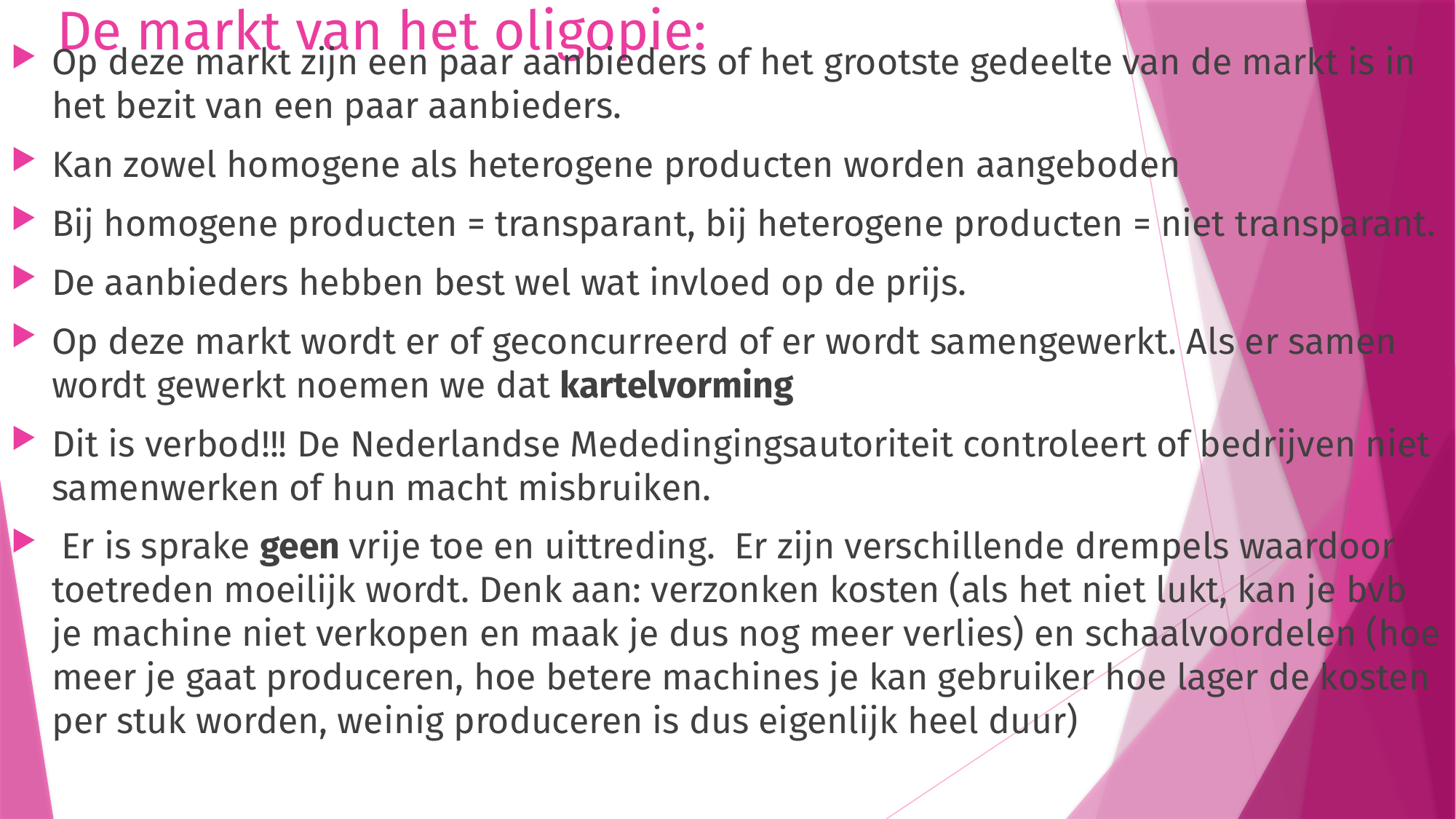

# De markt van het oligopie:
Op deze markt zijn een paar aanbieders of het grootste gedeelte van de markt is in het bezit van een paar aanbieders.
Kan zowel homogene als heterogene producten worden aangeboden
Bij homogene producten = transparant, bij heterogene producten = niet transparant.
De aanbieders hebben best wel wat invloed op de prijs.
Op deze markt wordt er of geconcurreerd of er wordt samengewerkt. Als er samen wordt gewerkt noemen we dat kartelvorming
Dit is verbod!!! De Nederlandse Mededingingsautoriteit controleert of bedrijven niet samenwerken of hun macht misbruiken.
 Er is sprake geen vrije toe en uittreding.  Er zijn verschillende drempels waardoor toetreden moeilijk wordt. Denk aan: verzonken kosten (als het niet lukt, kan je bvb je machine niet verkopen en maak je dus nog meer verlies) en schaalvoordelen (hoe meer je gaat produceren, hoe betere machines je kan gebruiker hoe lager de kosten per stuk worden, weinig produceren is dus eigenlijk heel duur)